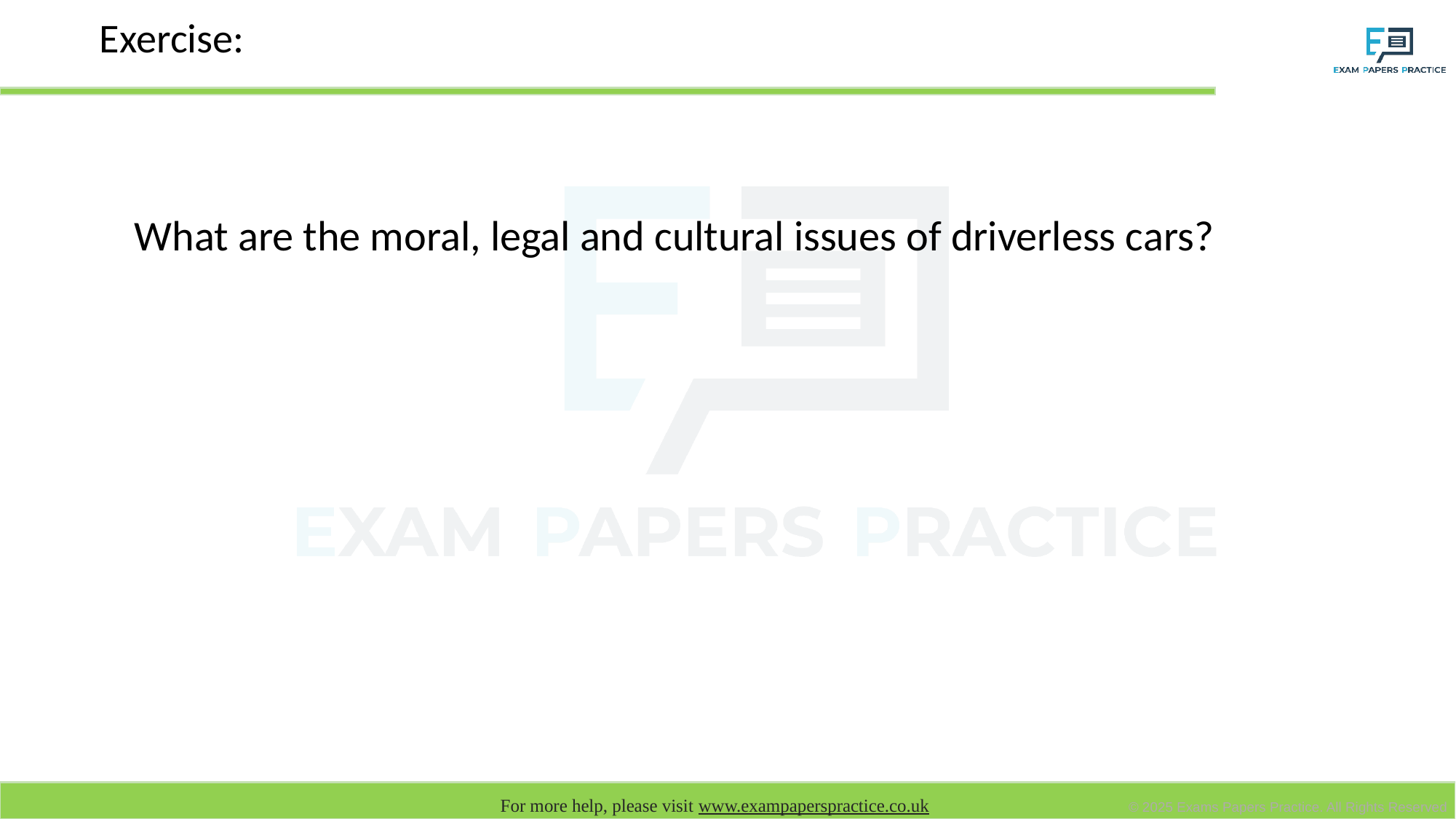

# Exercise:
What are the moral, legal and cultural issues of driverless cars?